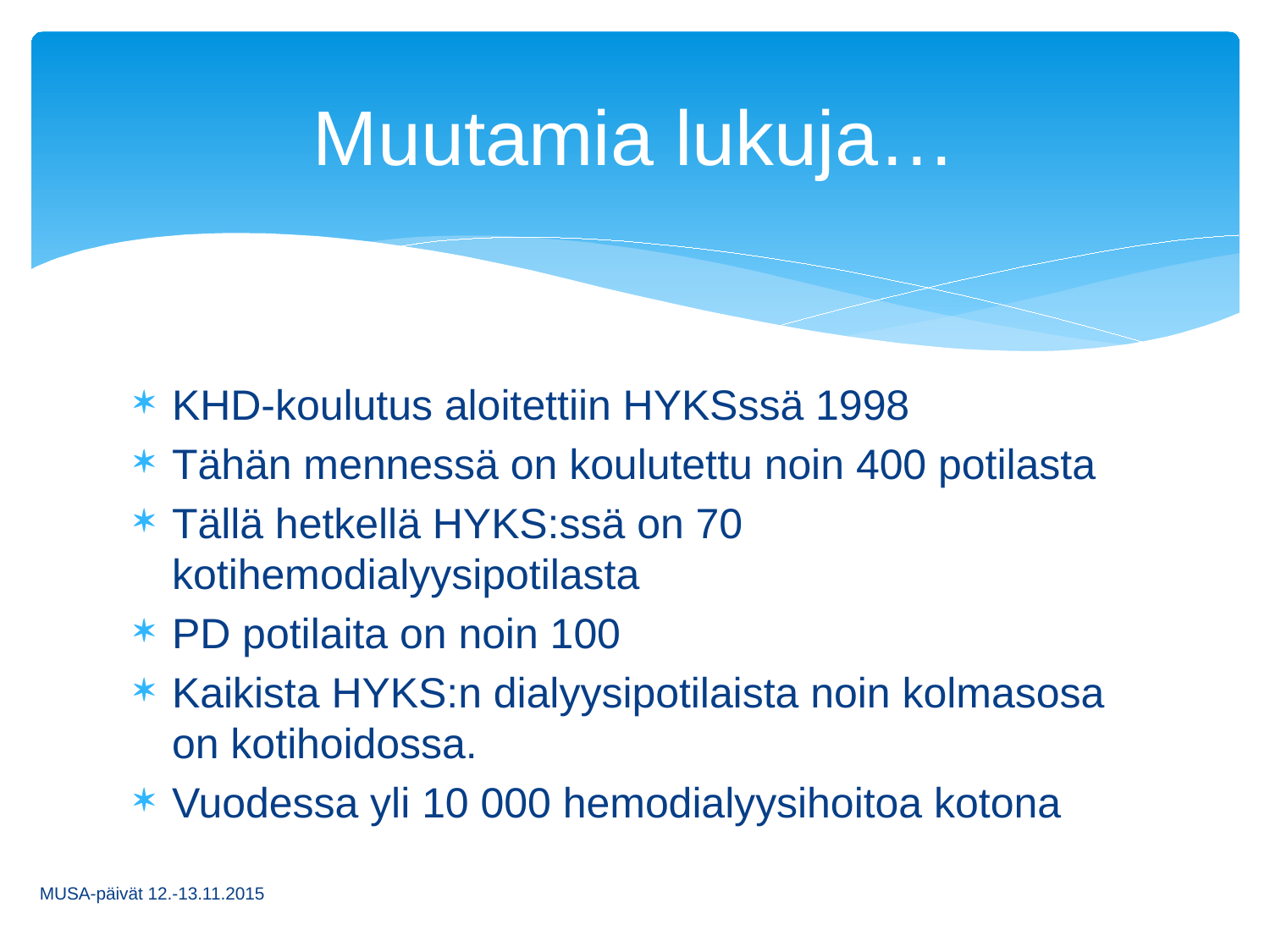

# Muutamia lukuja…
KHD-koulutus aloitettiin HYKSssä 1998
Tähän mennessä on koulutettu noin 400 potilasta
Tällä hetkellä HYKS:ssä on 70 kotihemodialyysipotilasta
PD potilaita on noin 100
Kaikista HYKS:n dialyysipotilaista noin kolmasosa on kotihoidossa.
Vuodessa yli 10 000 hemodialyysihoitoa kotona
MUSA-päivät 12.-13.11.2015